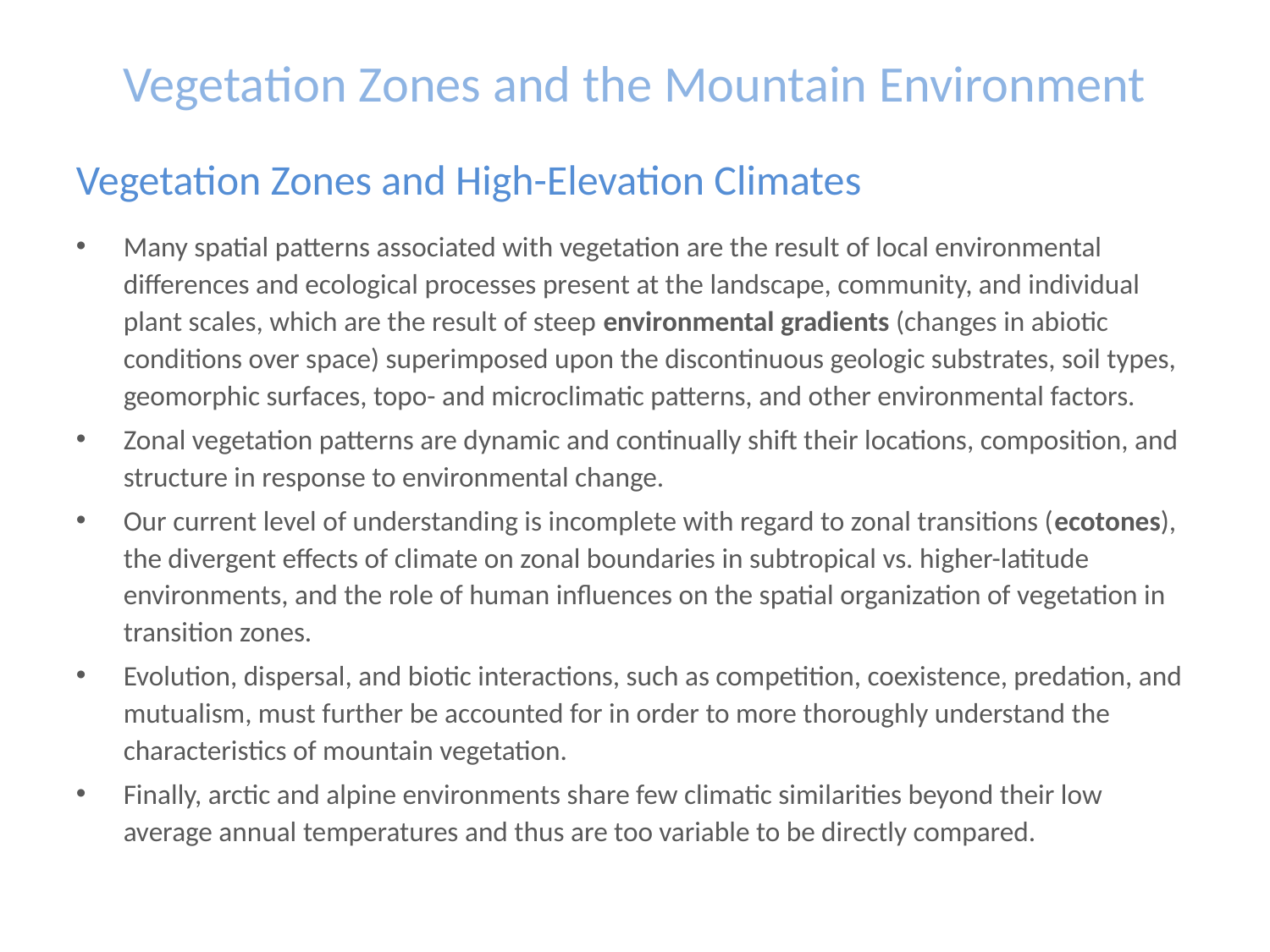

# Vegetation Zones and the Mountain Environment
Vegetation Zones and High-Elevation Climates
Many spatial patterns associated with vegetation are the result of local environmental differences and ecological processes present at the landscape, community, and individual plant scales, which are the result of steep environmental gradients (changes in abiotic conditions over space) superimposed upon the discontinuous geologic substrates, soil types, geomorphic surfaces, topo- and microclimatic patterns, and other environmental factors.
Zonal vegetation patterns are dynamic and continually shift their locations, composition, and structure in response to environmental change.
Our current level of understanding is incomplete with regard to zonal transitions (ecotones), the divergent effects of climate on zonal boundaries in subtropical vs. higher-latitude environments, and the role of human influences on the spatial organization of vegetation in transition zones.
Evolution, dispersal, and biotic interactions, such as competition, coexistence, predation, and mutualism, must further be accounted for in order to more thoroughly understand the characteristics of mountain vegetation.
Finally, arctic and alpine environments share few climatic similarities beyond their low average annual temperatures and thus are too variable to be directly compared.